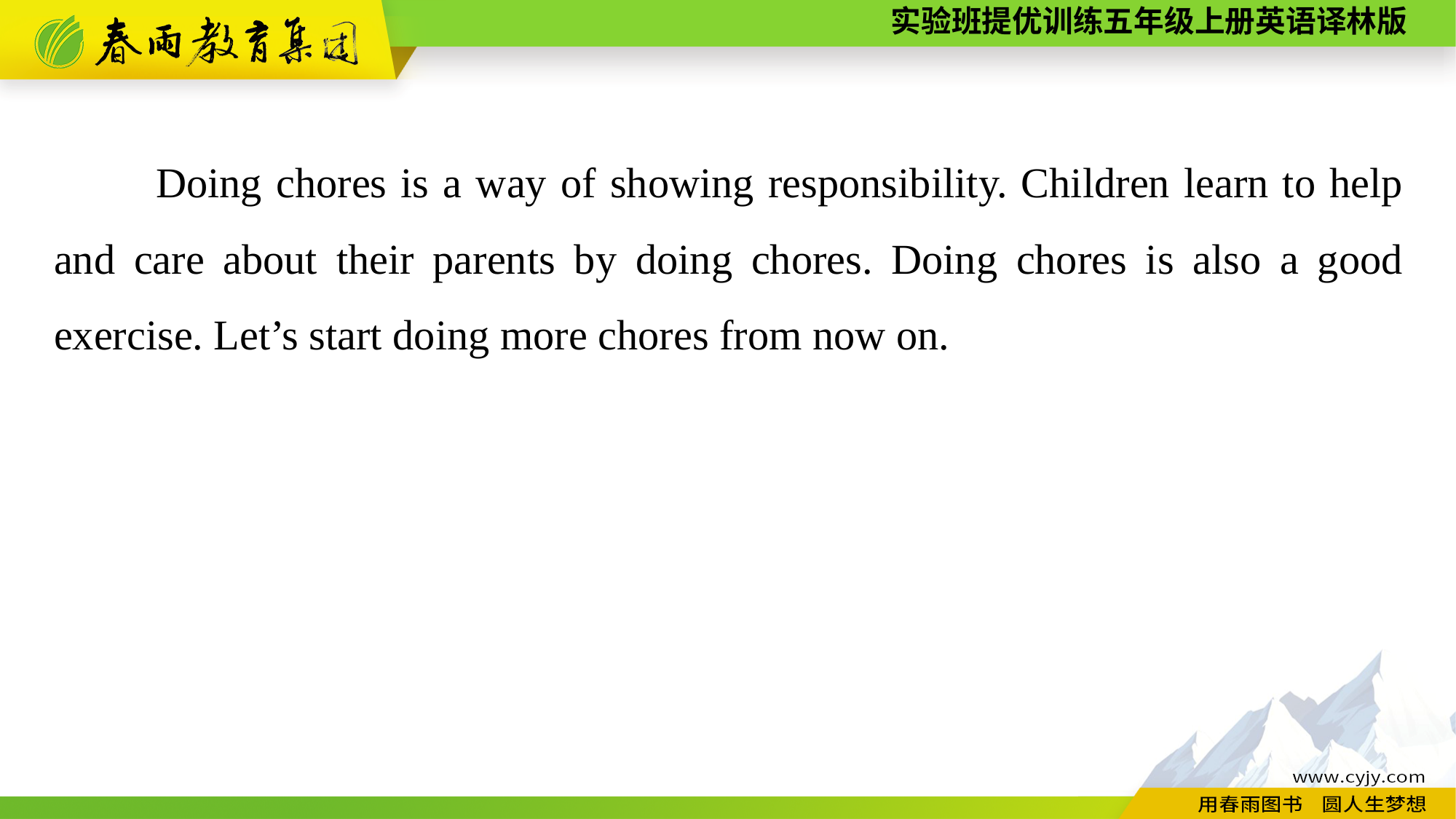

Doing chores is a way of showing responsibility. Children learn to help and care about their parents by doing chores. Doing chores is also a good exercise. Let’s start doing more chores from now on.